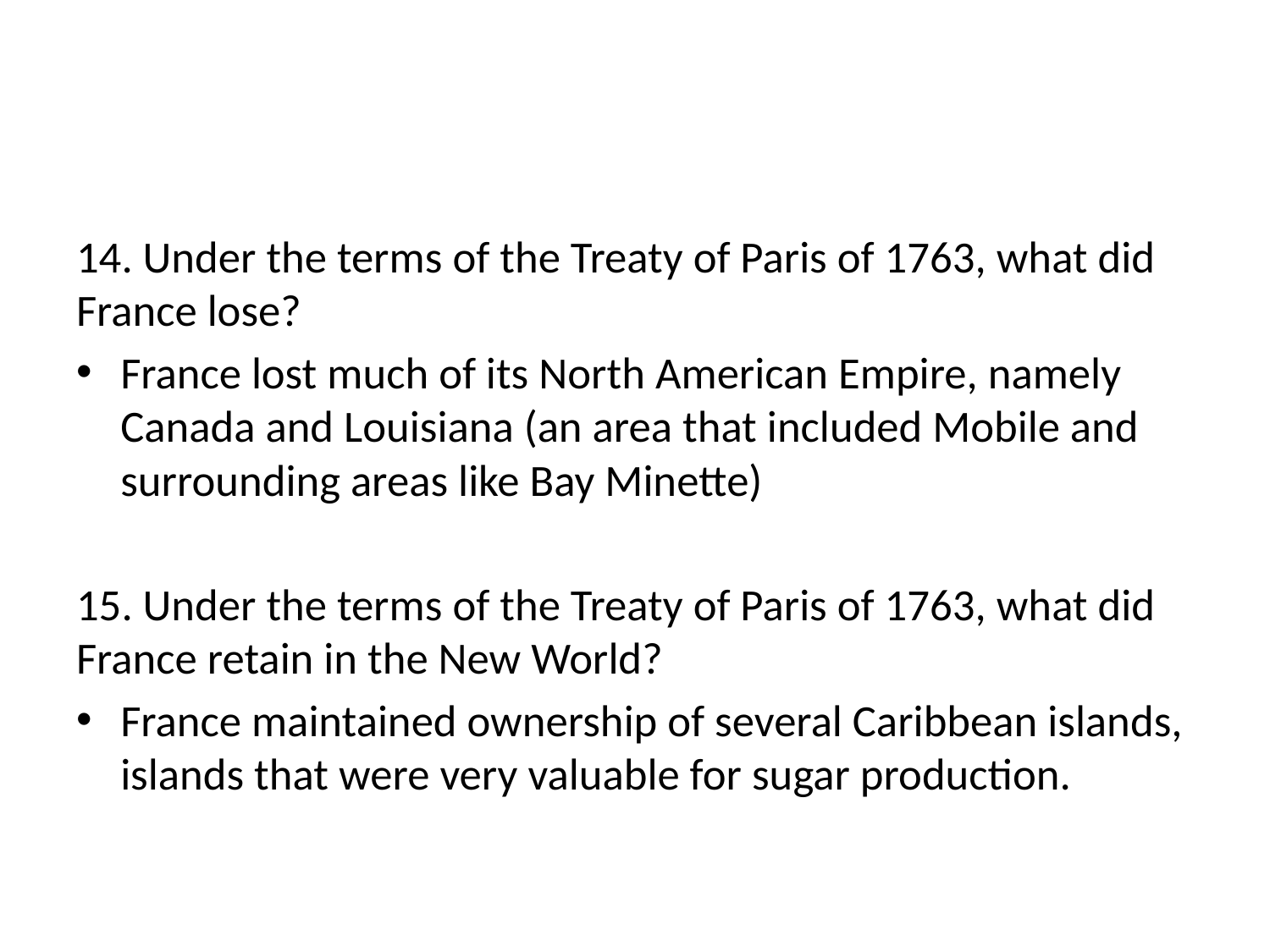

#
14. Under the terms of the Treaty of Paris of 1763, what did France lose?
France lost much of its North American Empire, namely Canada and Louisiana (an area that included Mobile and surrounding areas like Bay Minette)

15. Under the terms of the Treaty of Paris of 1763, what did France retain in the New World?
France maintained ownership of several Caribbean islands, islands that were very valuable for sugar production.